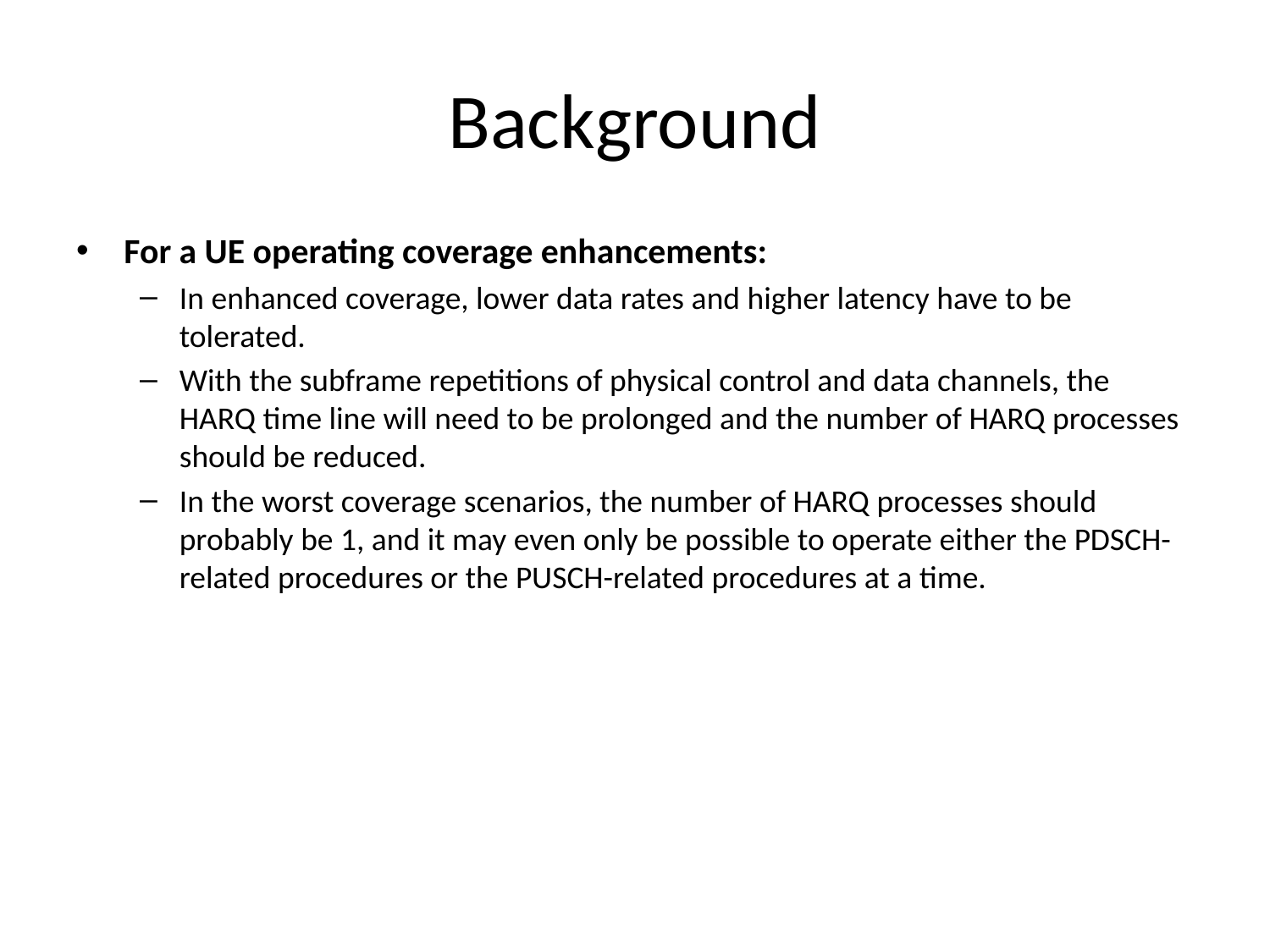

# Background
For a UE operating coverage enhancements:
In enhanced coverage, lower data rates and higher latency have to be tolerated.
With the subframe repetitions of physical control and data channels, the HARQ time line will need to be prolonged and the number of HARQ processes should be reduced.
In the worst coverage scenarios, the number of HARQ processes should probably be 1, and it may even only be possible to operate either the PDSCH-related procedures or the PUSCH-related procedures at a time.